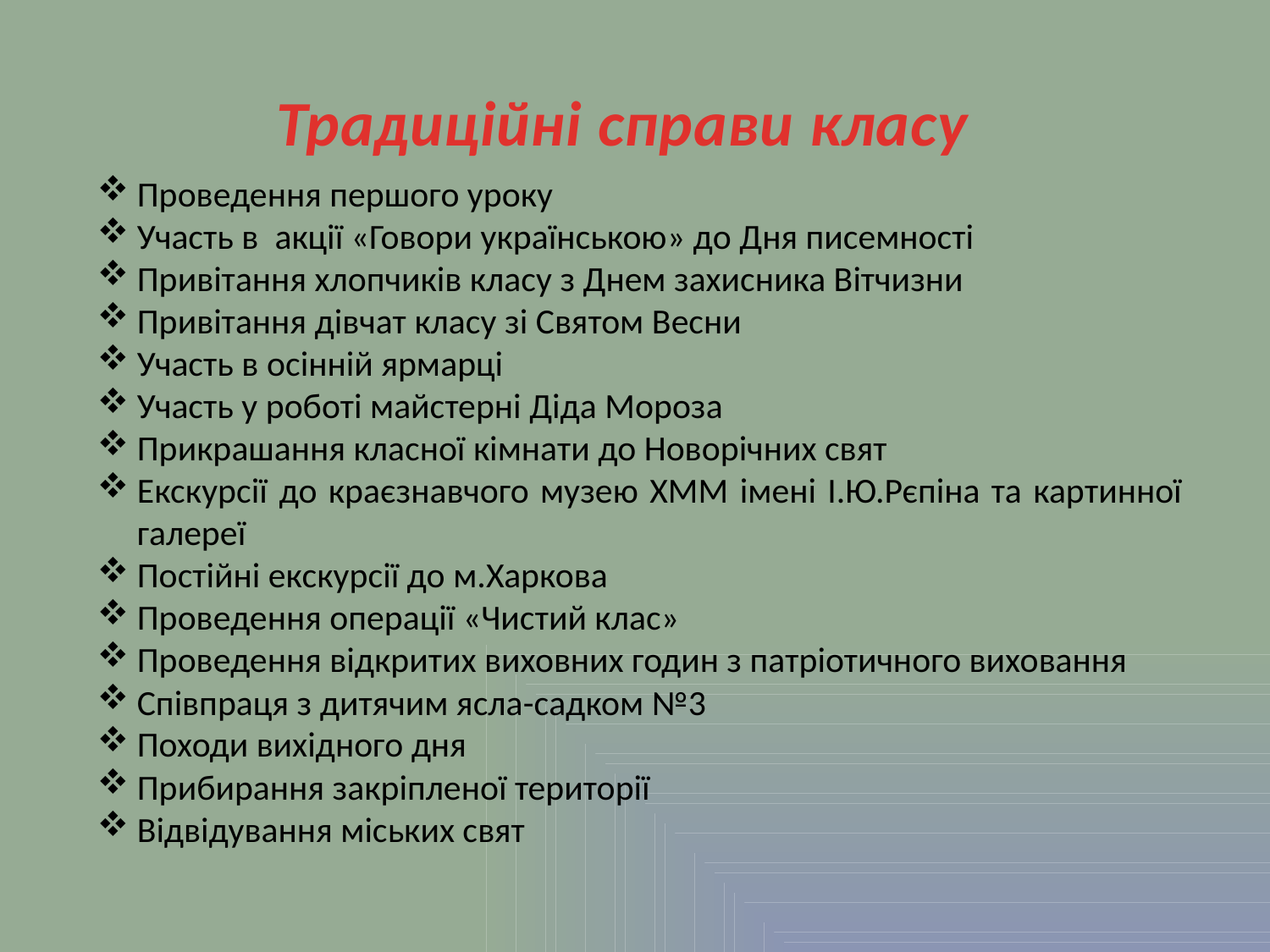

Традиційні справи класу
Проведення першого уроку
Участь в  акції «Говори українською» до Дня писемності
Привітання хлопчиків класу з Днем захисника Вітчизни
Привітання дівчат класу зі Святом Весни
Участь в осінній ярмарці
Участь у роботі майстерні Діда Мороза
Прикрашання класної кімнати до Новорічних свят
Екскурсії до краєзнавчого музею ХММ імені І.Ю.Рєпіна та картинної галереї
Постійні екскурсії до м.Харкова
Проведення операції «Чистий клас»
Проведення відкритих виховних годин з патріотичного виховання
Співпраця з дитячим ясла-садком №3
Походи вихідного дня
Прибирання закріпленої території
Відвідування міських свят